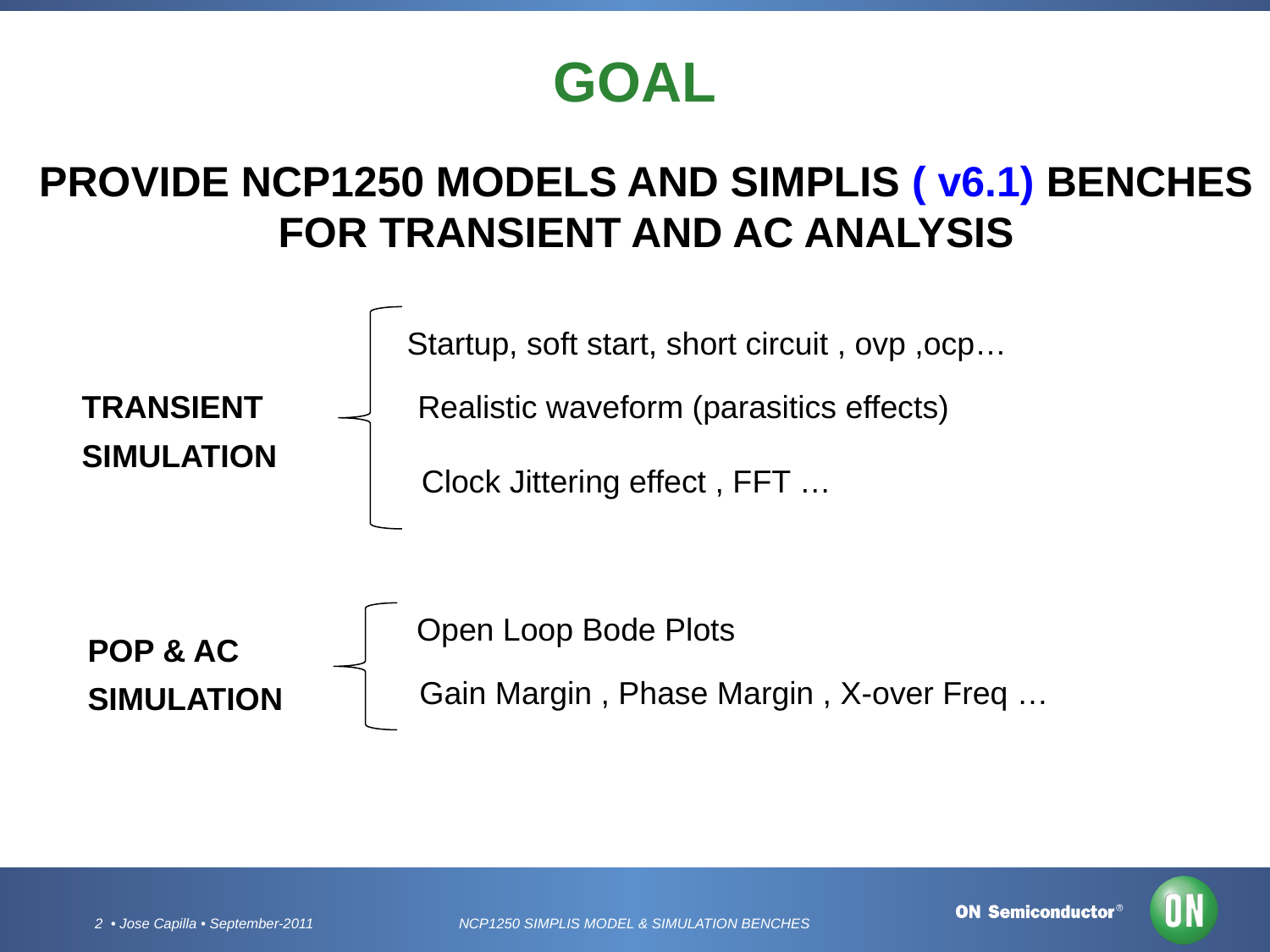

# GOAL
PROVIDE NCP1250 MODELS AND SIMPLIS ( v6.1) BENCHES
FOR TRANSIENT AND AC ANALYSIS

Startup, soft start, short circuit , ovp ,ocp…
TRANSIENT
SIMULATION
Realistic waveform (parasitics effects)
Clock Jittering effect , FFT …

Open Loop Bode Plots
POP & AC
SIMULATION
Gain Margin , Phase Margin , X-over Freq …